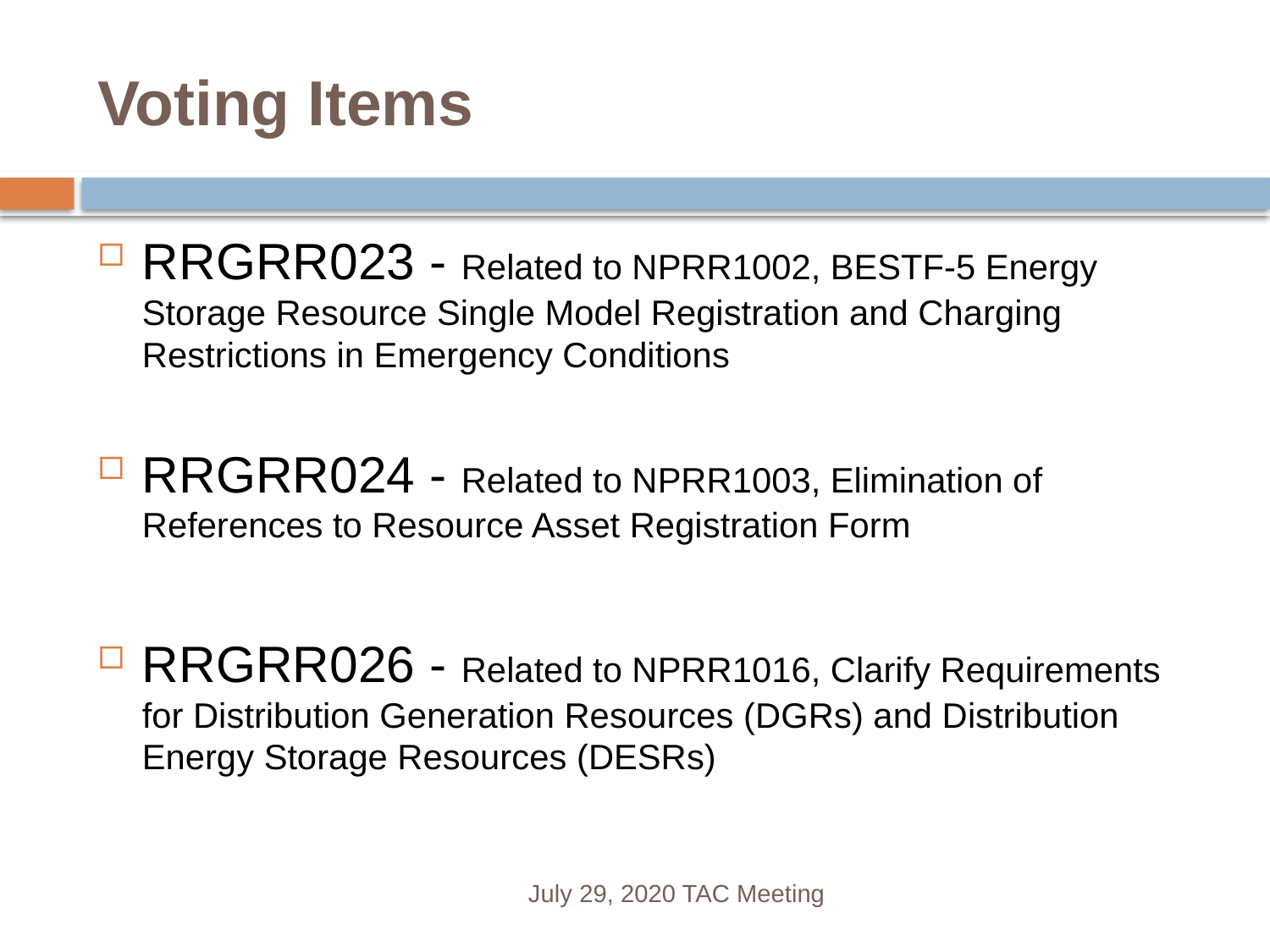

# Voting Items
RRGRR023 - Related to NPRR1002, BESTF-5 Energy Storage Resource Single Model Registration and Charging Restrictions in Emergency Conditions

RRGRR024 - Related to NPRR1003, Elimination of References to Resource Asset Registration Form

RRGRR026 - Related to NPRR1016, Clarify Requirements for Distribution Generation Resources (DGRs) and Distribution Energy Storage Resources (DESRs)

July 29, 2020 TAC Meeting